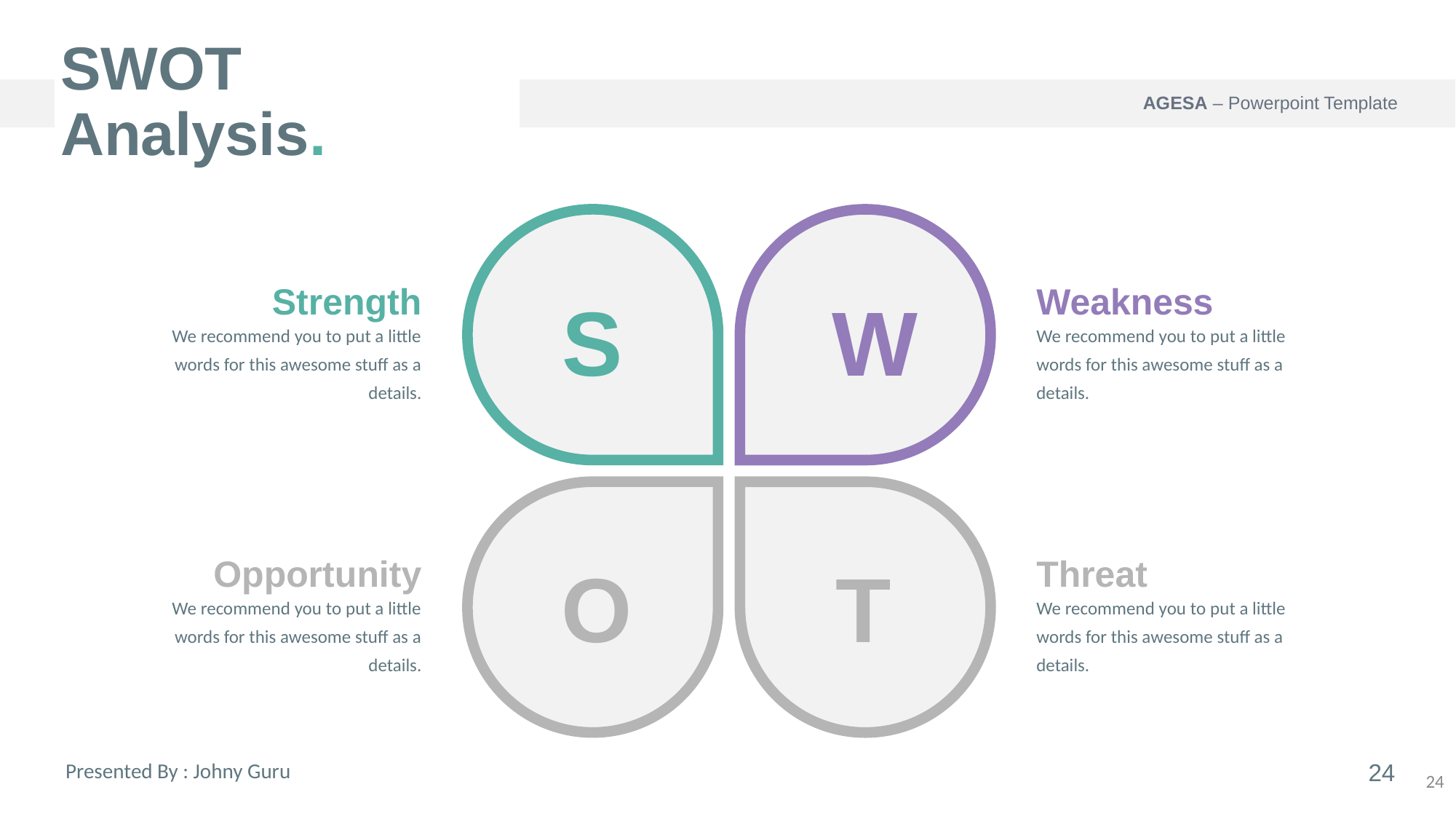

SWOT Analysis.

Strength
We recommend you to put a little words for this awesome stuff as a details.
Weakness
We recommend you to put a little words for this awesome stuff as a details.
S
W

Opportunity
We recommend you to put a little words for this awesome stuff as a details.
Threat
We recommend you to put a little words for this awesome stuff as a details.
O
T
Presented By : Johny Guru

24